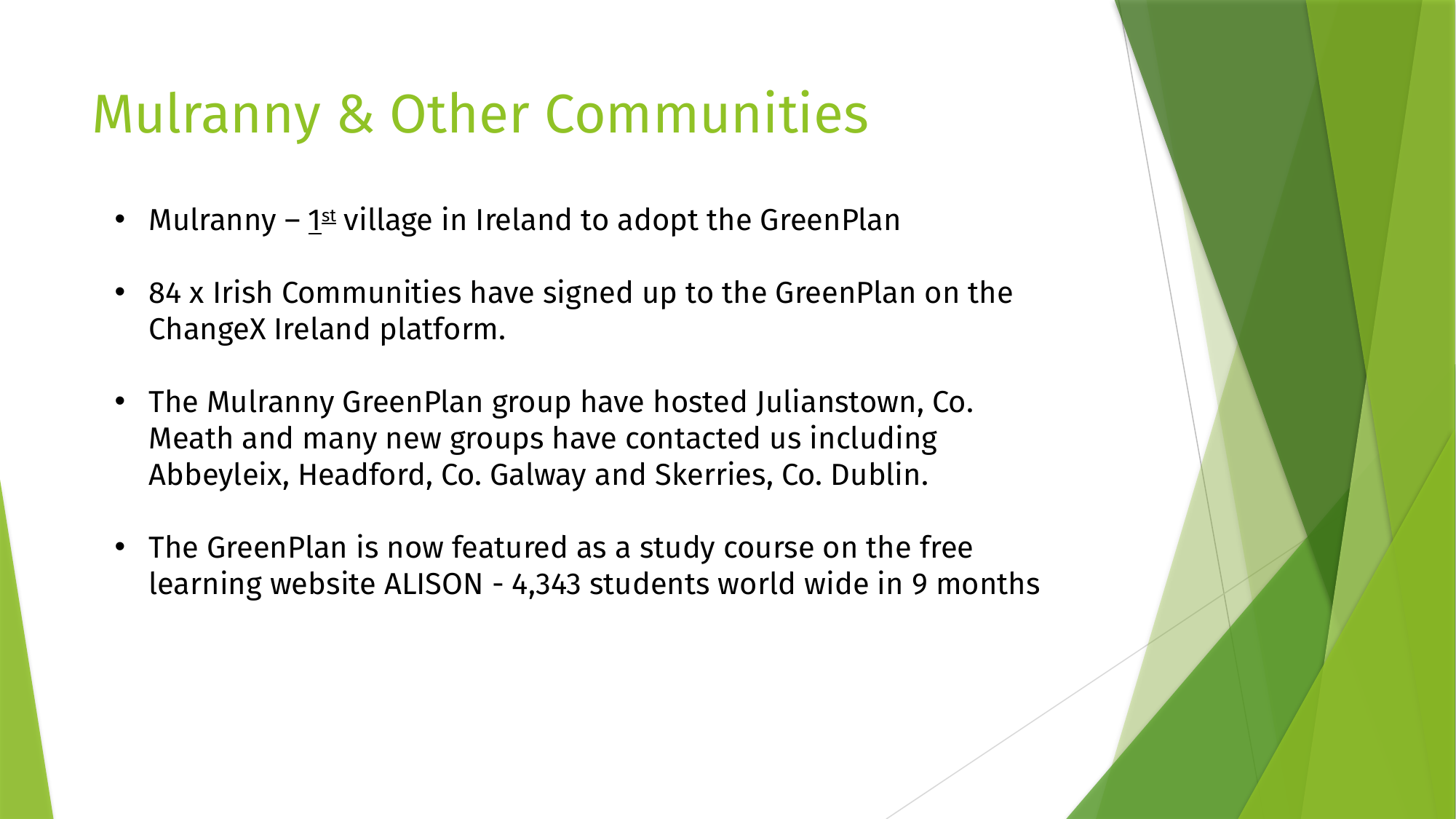

# Mulranny & Other Communities
Mulranny – 1st village in Ireland to adopt the GreenPlan

84 x Irish Communities have signed up to the GreenPlan on the ChangeX Ireland platform.

The Mulranny GreenPlan group have hosted Julianstown, Co. Meath and many new groups have contacted us including Abbeyleix, Headford, Co. Galway and Skerries, Co. Dublin.

The GreenPlan is now featured as a study course on the free learning website ALISON - 4,343 students world wide in 9 months